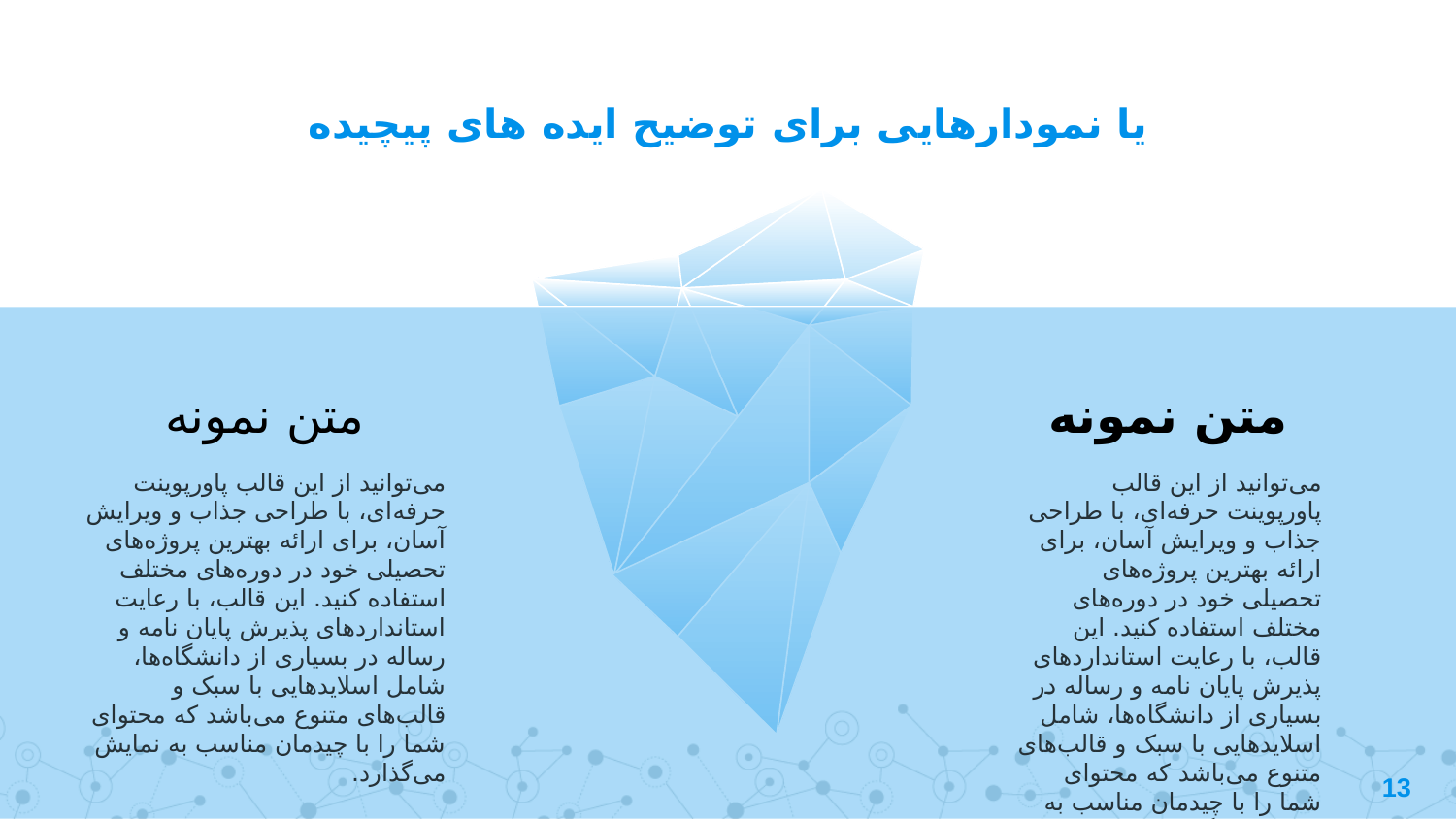

# یا نمودارهایی برای توضیح ایده های پیچیده

متن نمونه

می‌توانید از این قالب پاورپوینت حرفه‌ای، با طراحی جذاب و ویرایش آسان، برای ارائه بهترین پروژه‌های تحصیلی خود در دوره‌های مختلف استفاده کنید. این قالب، با رعایت استانداردهای پذیرش پایان نامه و رساله در بسیاری از دانشگاه‌ها، شامل اسلایدهایی با سبک و قالب‌های متنوع می‌باشد که محتوای شما را با چیدمان مناسب به نمایش می‌گذارد.
متن نمونه

می‌توانید از این قالب پاورپوینت حرفه‌ای، با طراحی جذاب و ویرایش آسان، برای ارائه بهترین پروژه‌های تحصیلی خود در دوره‌های مختلف استفاده کنید. این قالب، با رعایت استانداردهای پذیرش پایان نامه و رساله در بسیاری از دانشگاه‌ها، شامل اسلایدهایی با سبک و قالب‌های متنوع می‌باشد که محتوای شما را با چیدمان مناسب به نمایش می‌گذارد.
13